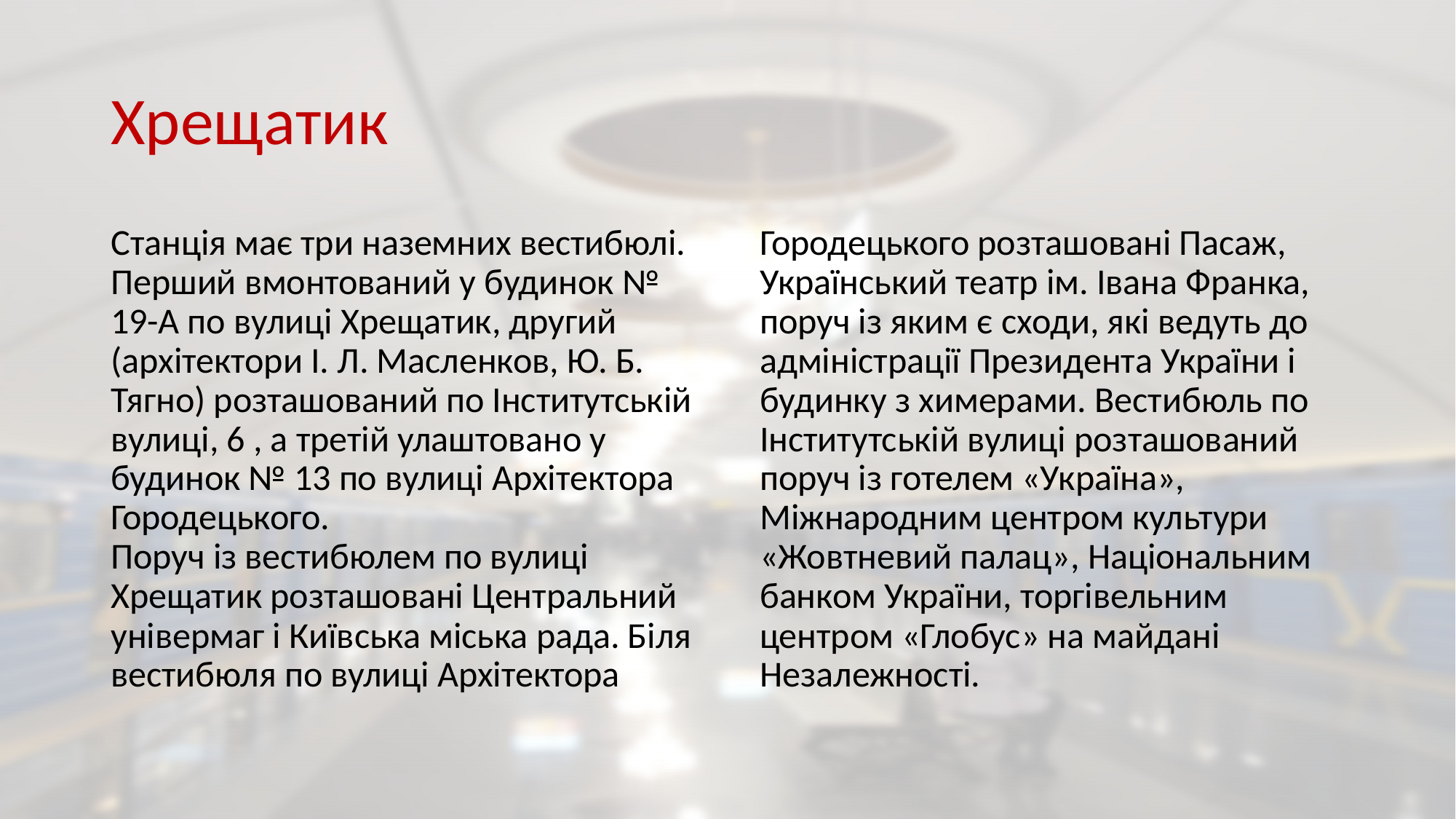

# Хрещатик
Станція має три наземних вестибюлі. Перший вмонтований у будинок № 19-А по вулиці Хрещатик, другий (архітектори І. Л. Масленков, Ю. Б. Тягно) розташований по Інститутській вулиці, 6 , а третій улаштовано у будинок № 13 по вулиці Архітектора Городецького.
Поруч із вестибюлем по вулиці Хрещатик розташовані Центральний універмаг і Київська міська рада. Біля вестибюля по вулиці Архітектора Городецького розташовані Пасаж, Український театр ім. Івана Франка, поруч із яким є сходи, які ведуть до адміністрації Президента України і будинку з химерами. Вестибюль по Інститутській вулиці розташований поруч із готелем «Україна», Міжнародним центром культури «Жовтневий палац», Національним банком України, торгівельним центром «Глобус» на майдані Незалежності.